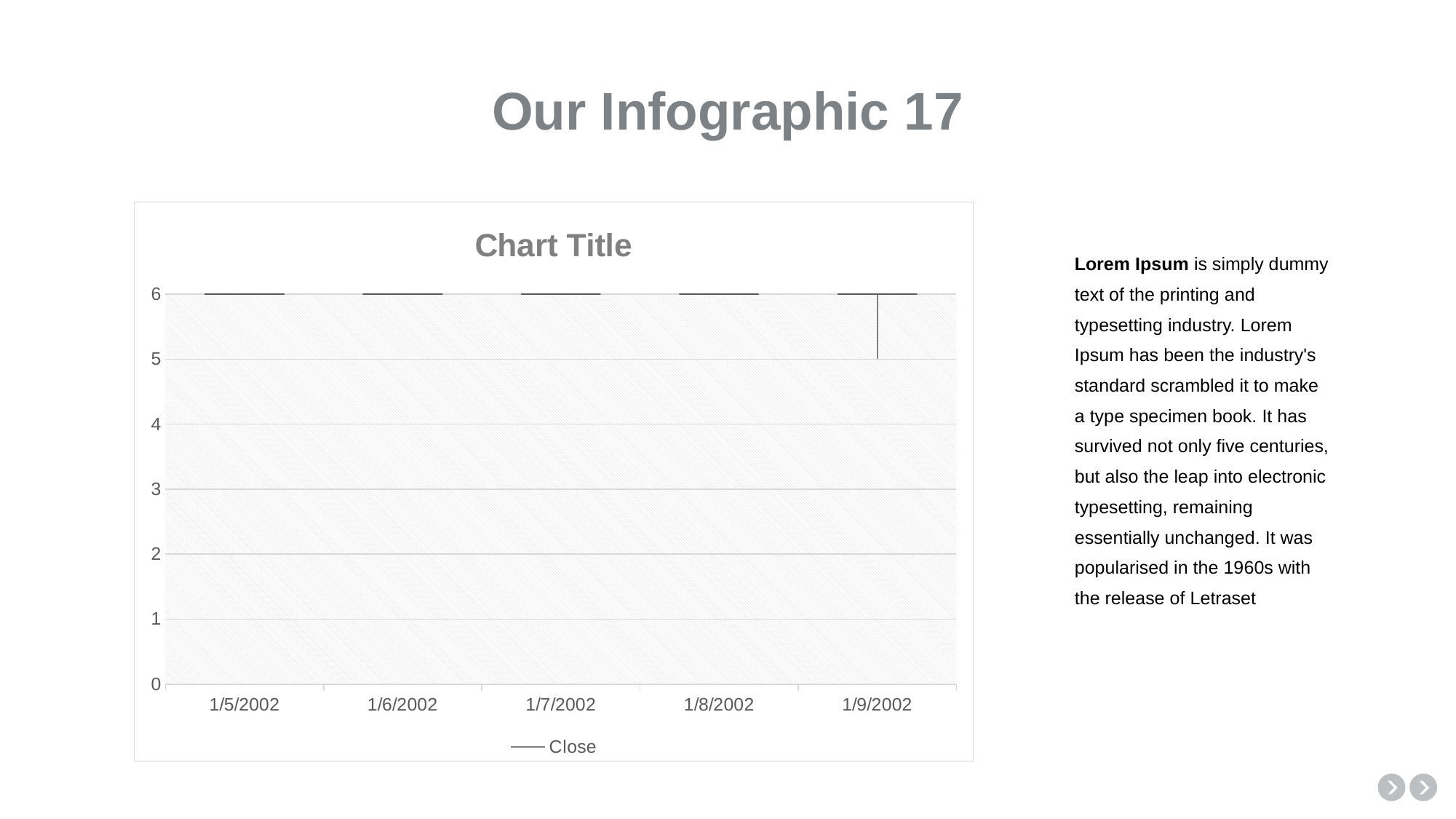

Our Infographic 17

[unsupported chart]

Lorem Ipsum is simply dummy text of the printing and typesetting industry. Lorem Ipsum has been the industry's standard scrambled it to make a type specimen book. It has survived not only five centuries, but also the leap into electronic typesetting, remaining essentially unchanged. It was popularised in the 1960s with the release of Letraset